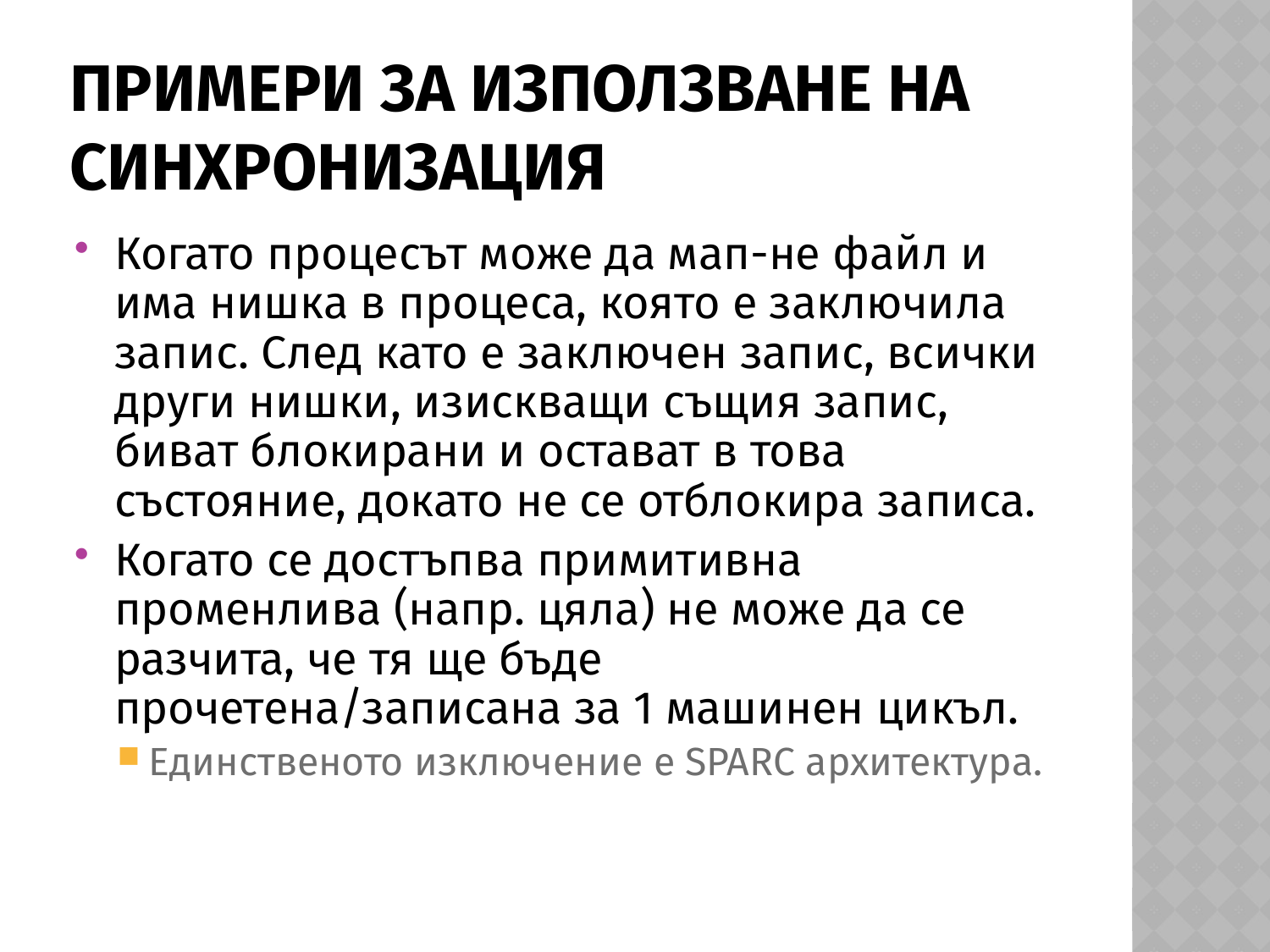

# Примери за използване на синхронизация
Когато процесът може да мап-не файл и има нишка в процеса, която е заключила запис. След като е заключен запис, всички други нишки, изискващи същия запис, биват блокирани и остават в това състояние, докато не се отблокира записа.
Когато се достъпва примитивна променлива (напр. цяла) не може да се разчита, че тя ще бъде прочетена/записана за 1 машинен цикъл.
Единственото изключение е SPARC архитектура.